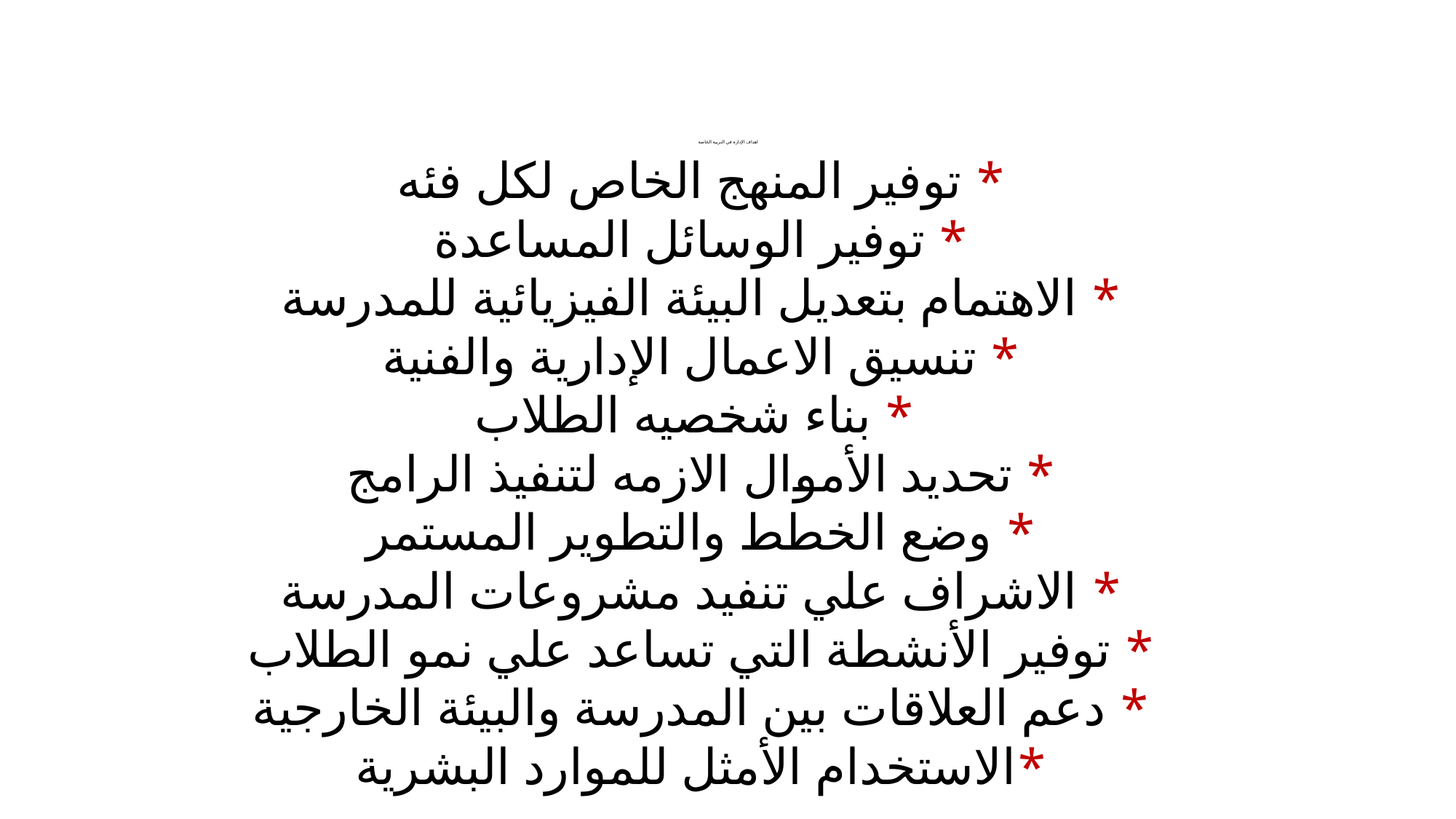

# اهداف الإدارة في التربية الخاصة
* توفير المنهج الخاص لكل فئه
* توفير الوسائل المساعدة
* الاهتمام بتعديل البيئة الفيزيائية للمدرسة
* تنسيق الاعمال الإدارية والفنية
* بناء شخصيه الطلاب
* تحديد الأموال الازمه لتنفيذ الرامج
* وضع الخطط والتطوير المستمر
* الاشراف علي تنفيد مشروعات المدرسة
* توفير الأنشطة التي تساعد علي نمو الطلاب
* دعم العلاقات بين المدرسة والبيئة الخارجية
*الاستخدام الأمثل للموارد البشرية